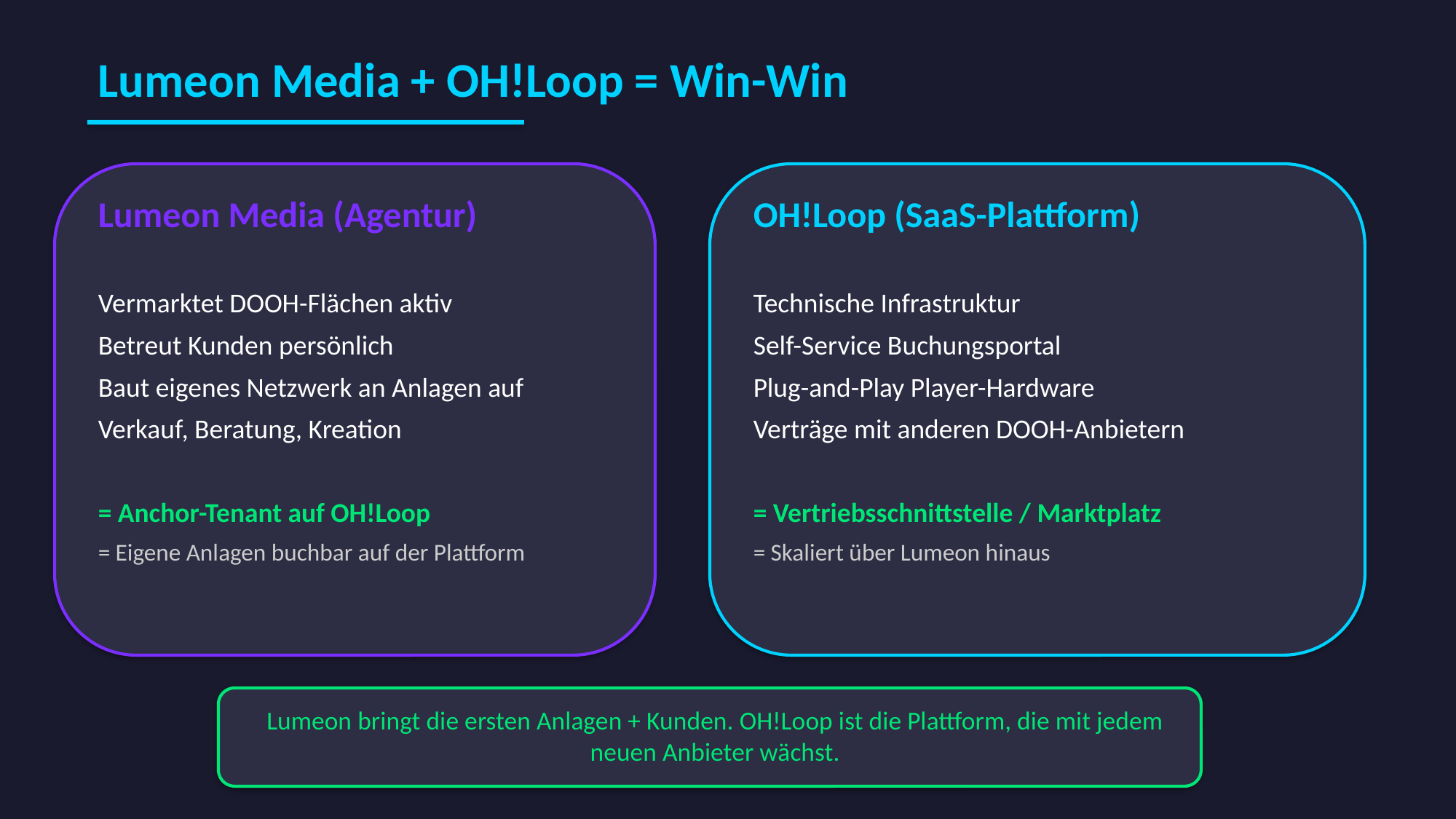

Lumeon Media + OH!Loop = Win-Win

Lumeon Media (Agentur)

Vermarktet DOOH-Flächen aktiv
Betreut Kunden persönlich
Baut eigenes Netzwerk an Anlagen auf
Verkauf, Beratung, Kreation

= Anchor-Tenant auf OH!Loop
= Eigene Anlagen buchbar auf der Plattform
OH!Loop (SaaS-Plattform)

Technische Infrastruktur
Self-Service Buchungsportal
Plug-and-Play Player-Hardware
Verträge mit anderen DOOH-Anbietern

= Vertriebsschnittstelle / Marktplatz
= Skaliert über Lumeon hinaus

Lumeon bringt die ersten Anlagen + Kunden. OH!Loop ist die Plattform, die mit jedem neuen Anbieter wächst.